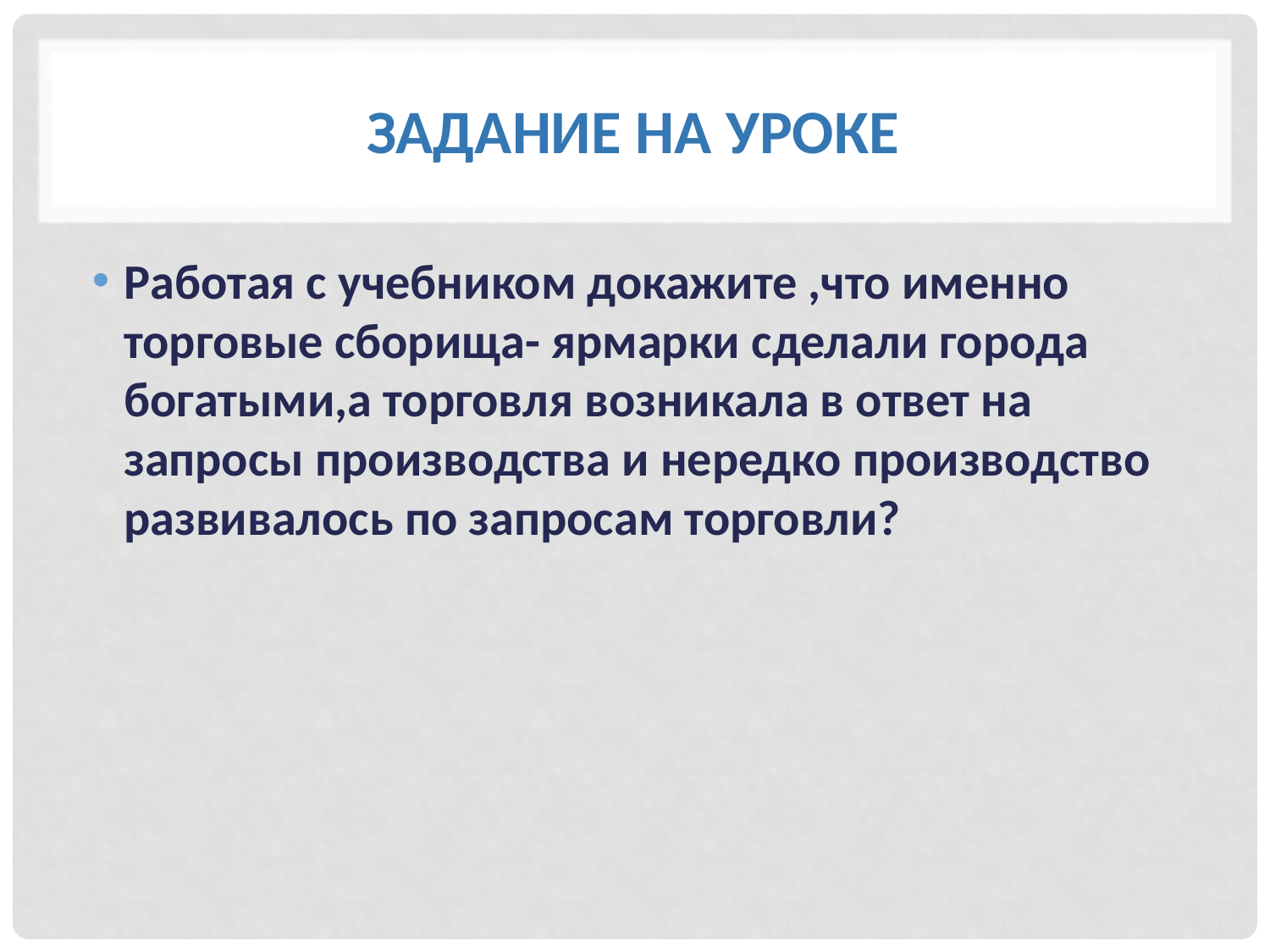

# Задание на уроке
Работая с учебником докажите ,что именно торговые сборища- ярмарки сделали города богатыми,а торговля возникала в ответ на запросы производства и нередко производство развивалось по запросам торговли?